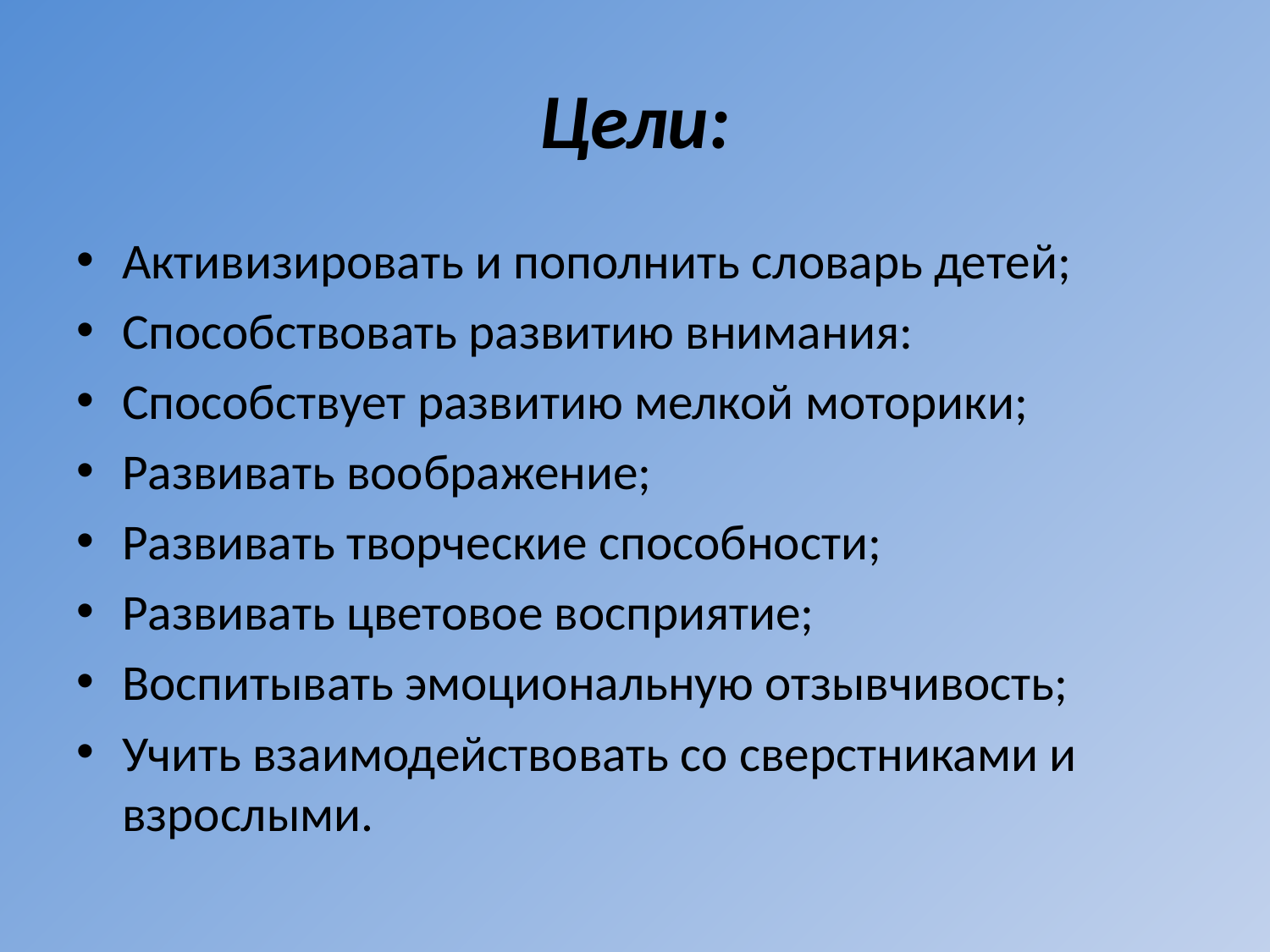

# Цели:
Активизировать и пополнить словарь детей;
Способствовать развитию внимания:
Способствует развитию мелкой моторики;
Развивать воображение;
Развивать творческие способности;
Развивать цветовое восприятие;
Воспитывать эмоциональную отзывчивость;
Учить взаимодействовать со сверстниками и взрослыми.